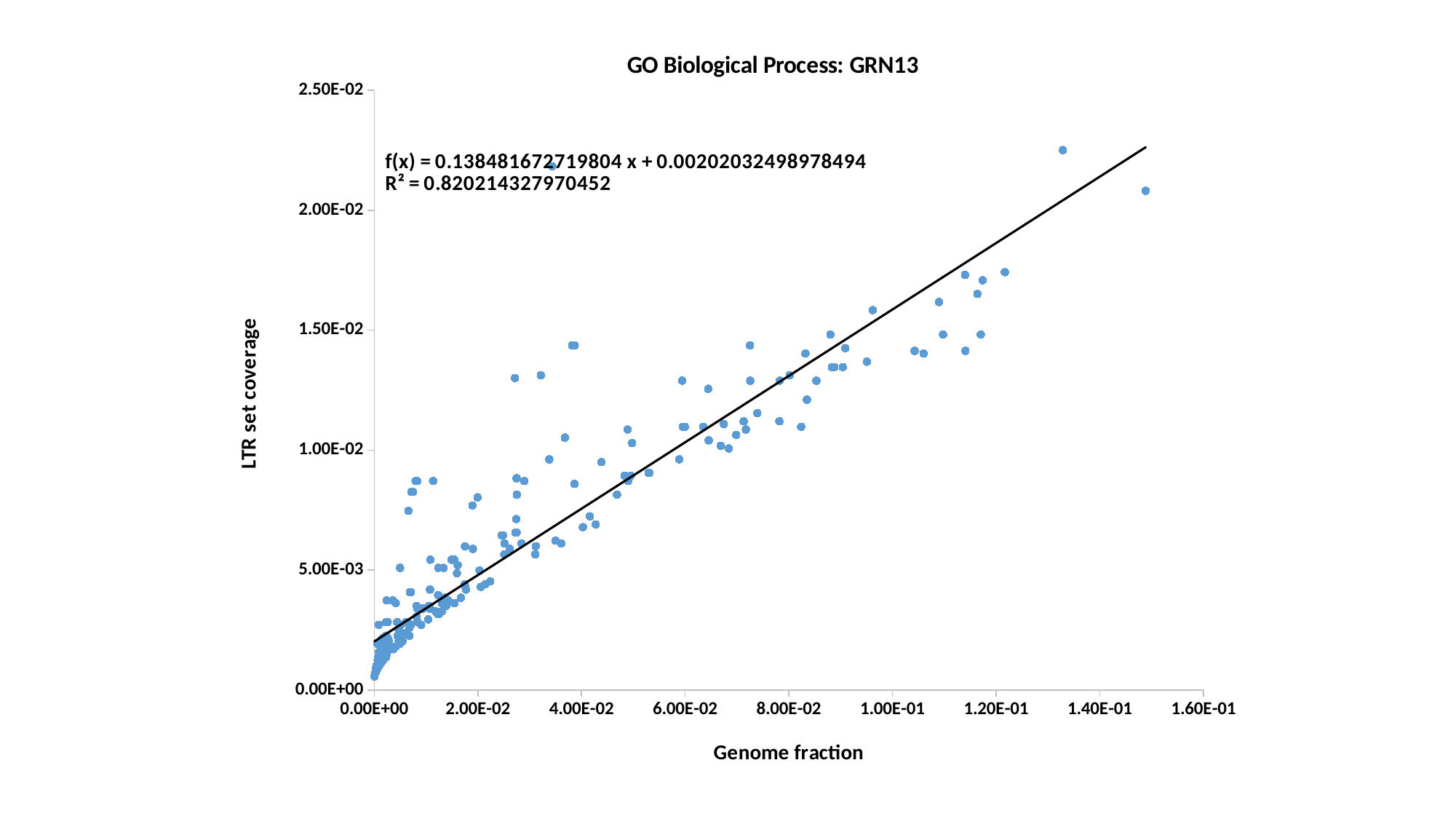

### Chart: GO Biological Process: GRN13

| Category | LTR fraction |
|---|---|